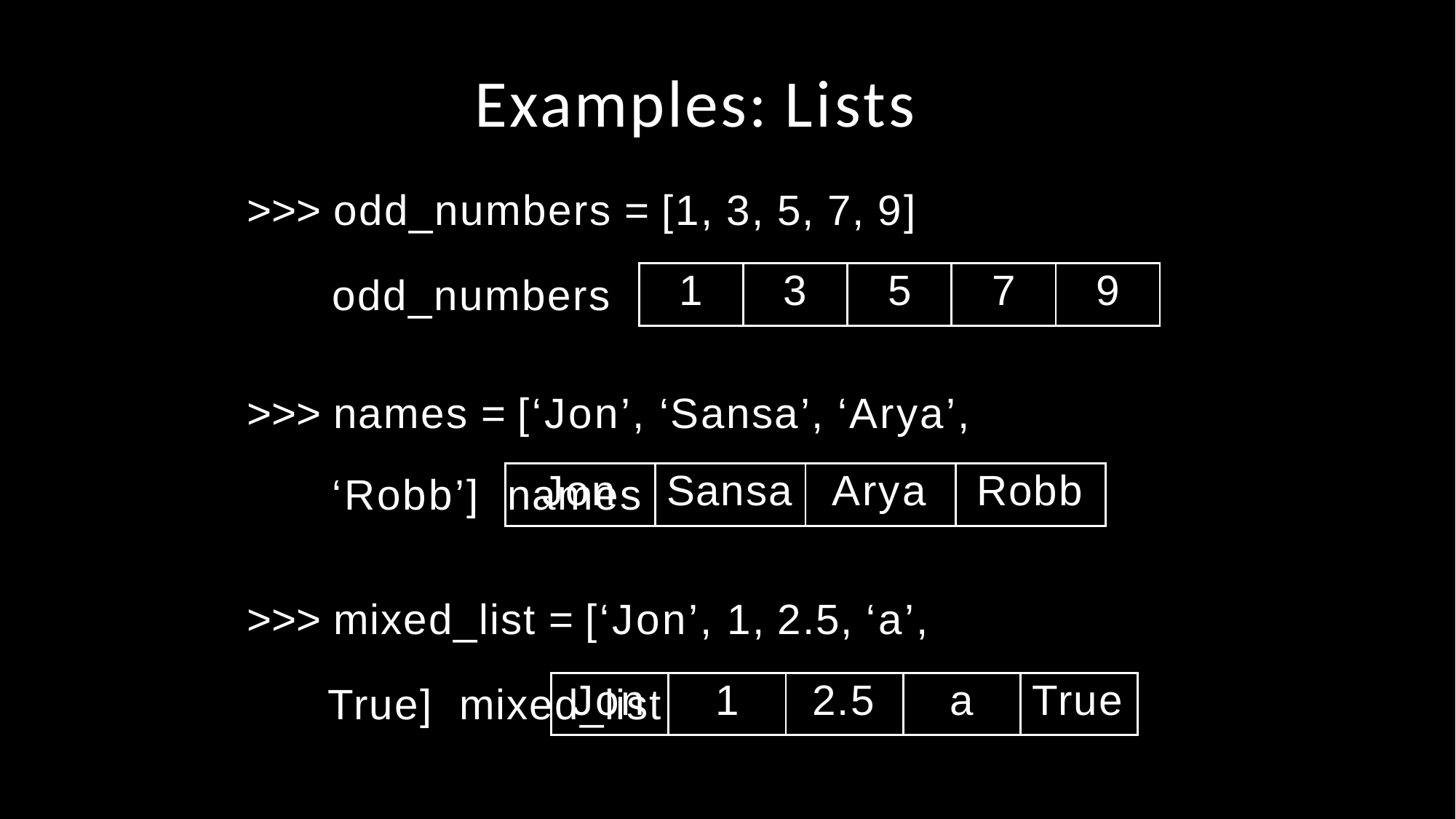

# Examples: Lists
>>> odd_numbers = [1, 3, 5, 7, 9]
odd_numbers
>>> names = [‘Jon’, ‘Sansa’, ‘Arya’, ‘Robb’]  names
>>> mixed_list = [‘Jon’, 1, 2.5, ‘a’, True]  mixed_list
| 1 | 3 | 5 | 7 | 9 |
| --- | --- | --- | --- | --- |
| Jon | Sansa | Arya | Robb |
| --- | --- | --- | --- |
| Jon | 1 | 2.5 | a | True |
| --- | --- | --- | --- | --- |